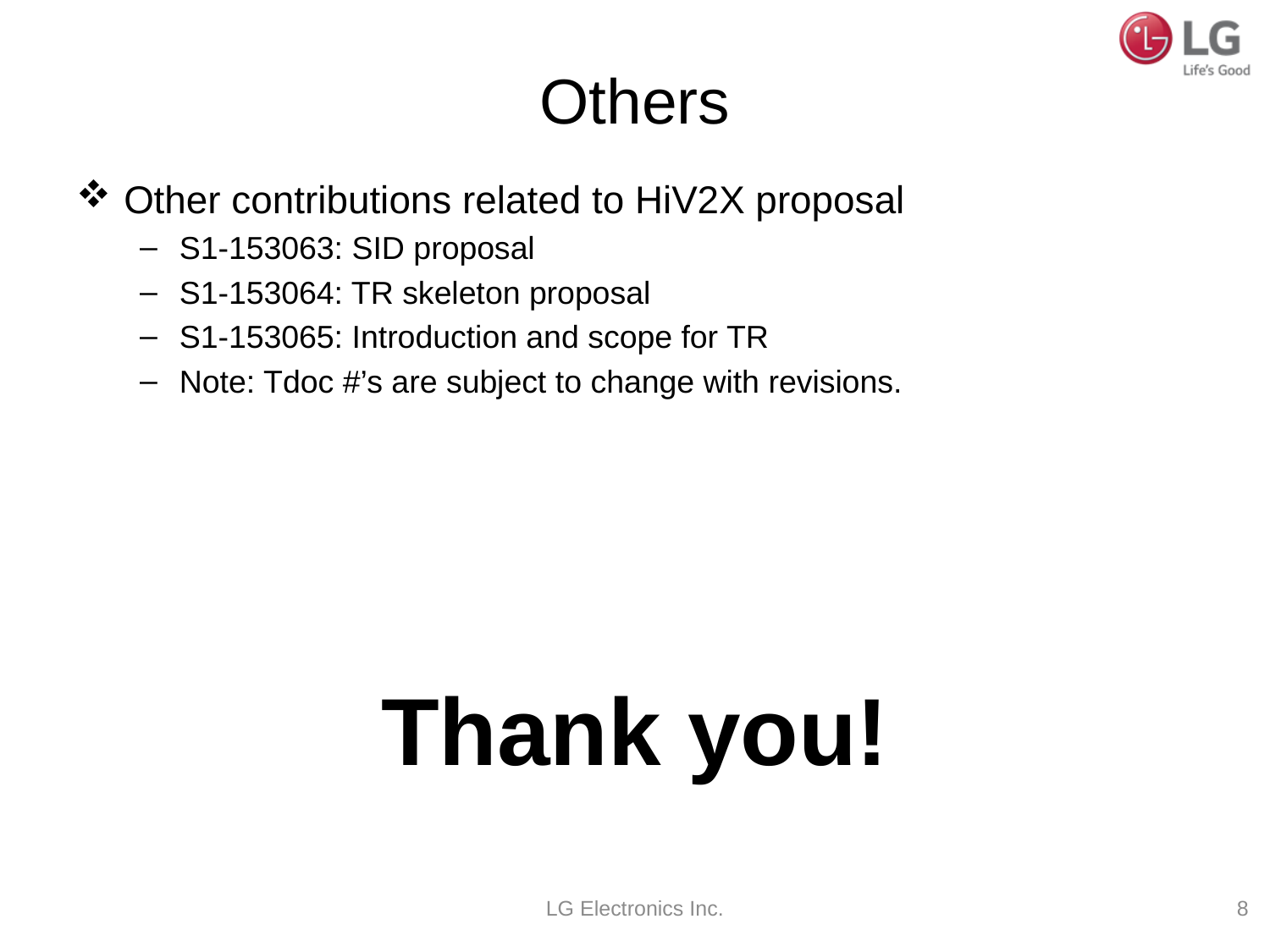

# Others
Other contributions related to HiV2X proposal
S1-153063: SID proposal
S1-153064: TR skeleton proposal
S1-153065: Introduction and scope for TR
Note: Tdoc #’s are subject to change with revisions.

Thank you!
LG Electronics Inc.
8